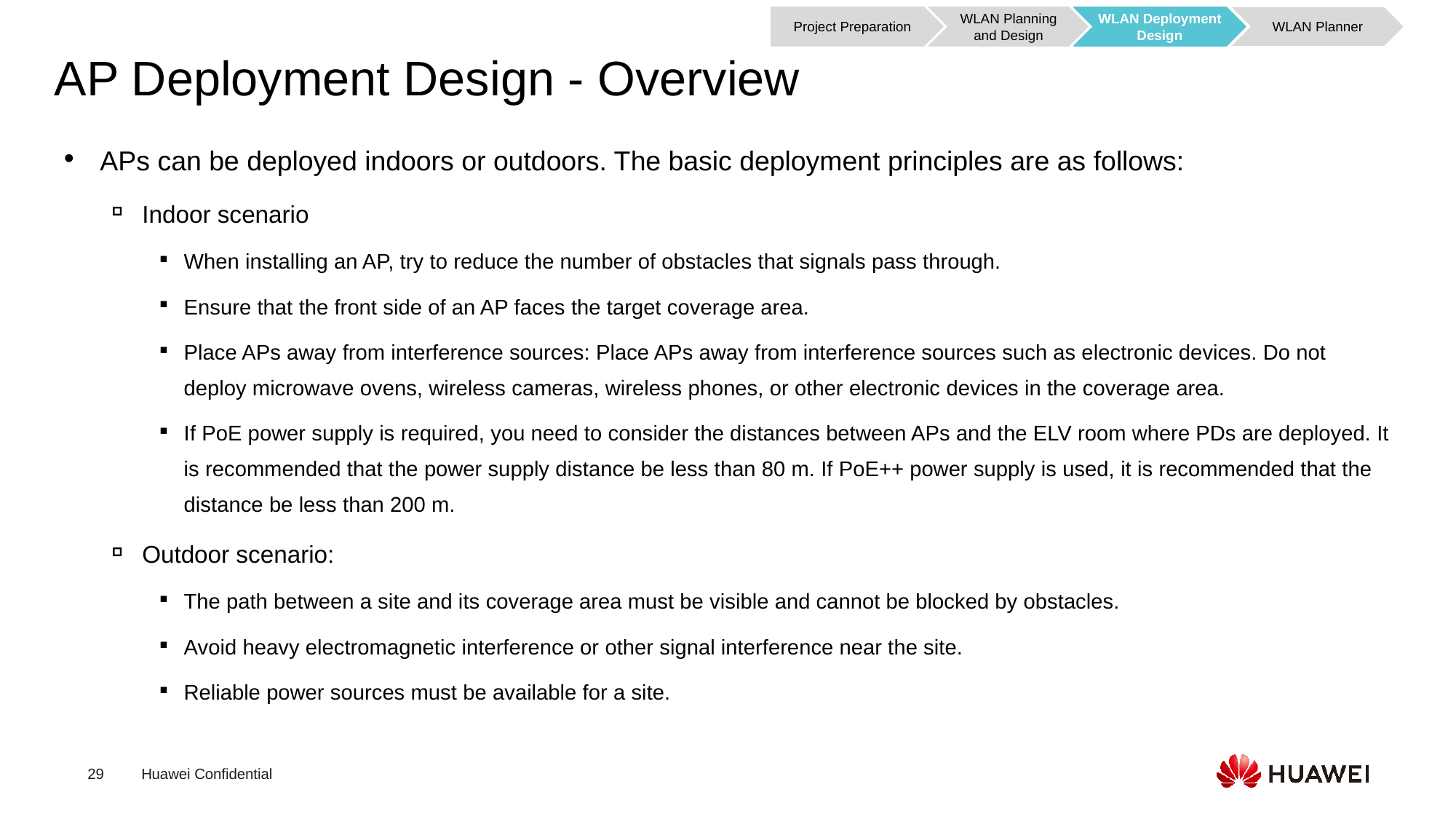

Project Preparation
WLAN Planning and Design
WLAN Deployment Design
WLAN Planner
# AP Deployment Design - Overview
APs can be deployed indoors or outdoors. The basic deployment principles are as follows:
Indoor scenario
When installing an AP, try to reduce the number of obstacles that signals pass through.
Ensure that the front side of an AP faces the target coverage area.
Place APs away from interference sources: Place APs away from interference sources such as electronic devices. Do not deploy microwave ovens, wireless cameras, wireless phones, or other electronic devices in the coverage area.
If PoE power supply is required, you need to consider the distances between APs and the ELV room where PDs are deployed. It is recommended that the power supply distance be less than 80 m. If PoE++ power supply is used, it is recommended that the distance be less than 200 m.
Outdoor scenario:
The path between a site and its coverage area must be visible and cannot be blocked by obstacles.
Avoid heavy electromagnetic interference or other signal interference near the site.
Reliable power sources must be available for a site.